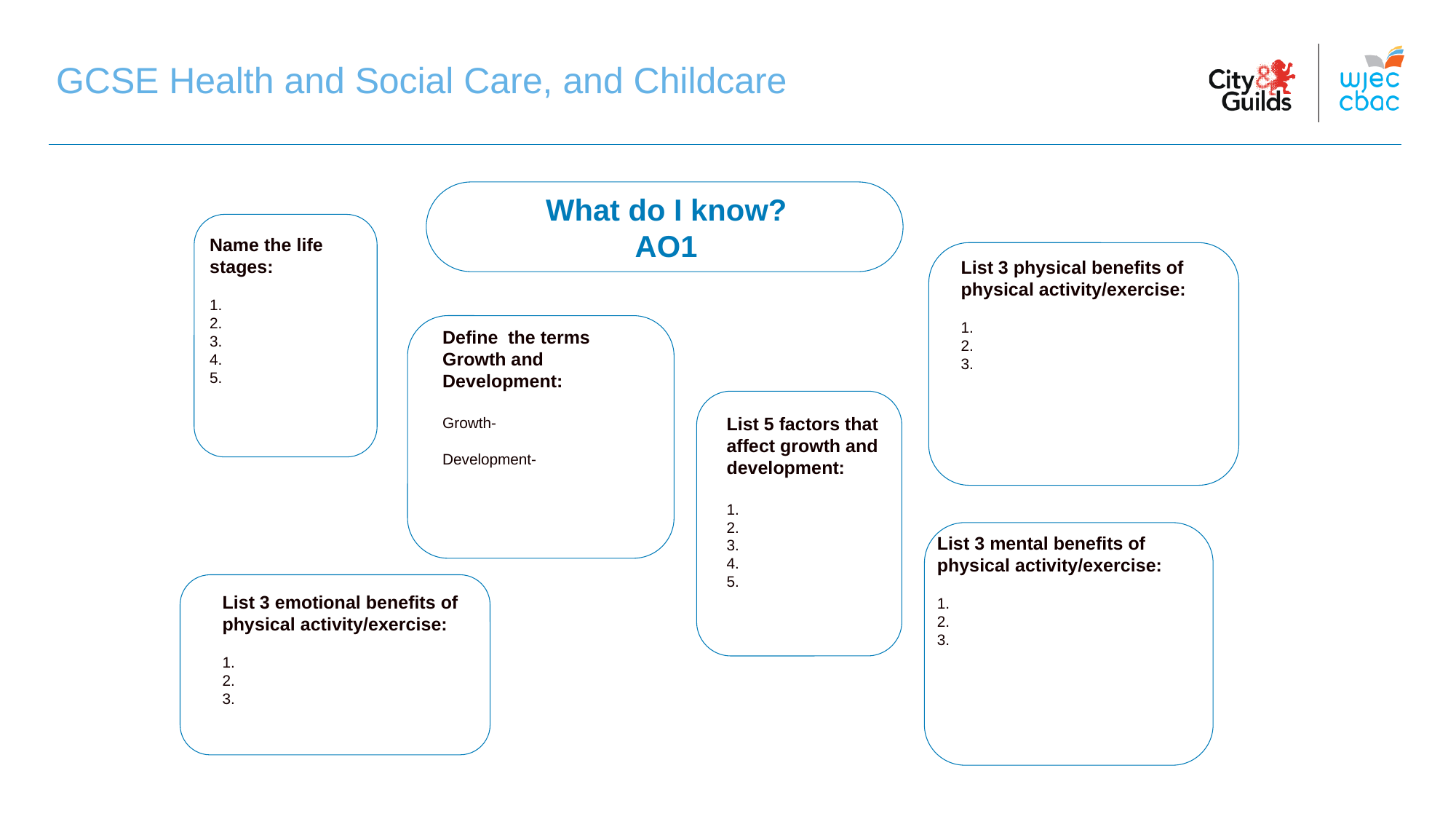

GCSE Health and Social Care, and Childcare
Teaching and Learning

What do I know?
AO1

Name the life stages:

1.
2.
3.
4.
5.

List 3 physical benefits of physical activity/exercise:

1.
2.
3.

Define  the terms Growth and Development:

Growth-

Development-

List 5 factors that affect growth and development:

1.
2.
3.
4.
5.

List 3 mental benefits of physical activity/exercise:

1.
2.
3.

List 3 emotional benefits of physical activity/exercise:

1.
2.
3.